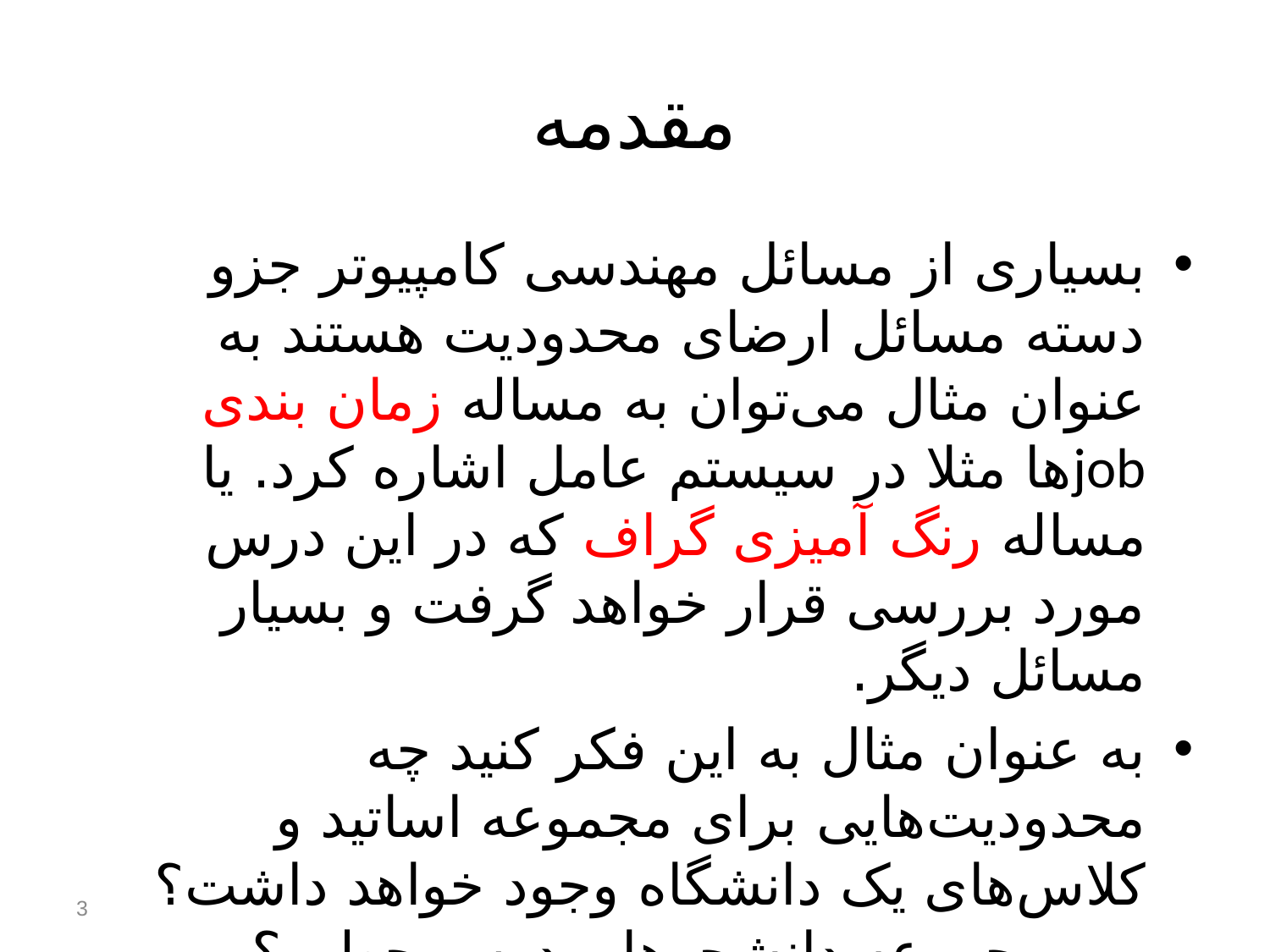

# مقدمه
بسیاری از مسائل مهندسی‌ کامپیوتر جزو دسته مسائل ارضای محدودیت هستند به عنوان مثال می‌توان به مساله زمان بندی‌ jobها مثلا در سیستم عامل اشاره کرد. یا مساله رنگ آمیزی گراف که در این درس مورد بررسی قرار خواهد گرفت و بسیار مسائل دیگر.
به عنوان مثال به این فکر کنید چه محدودیت‌هایی‌ برای مجموعه اساتید و کلاس‌های یک دانشگاه وجود خواهد داشت؟ بین مجموعه دانشجو‌ها و درس چطور؟
3